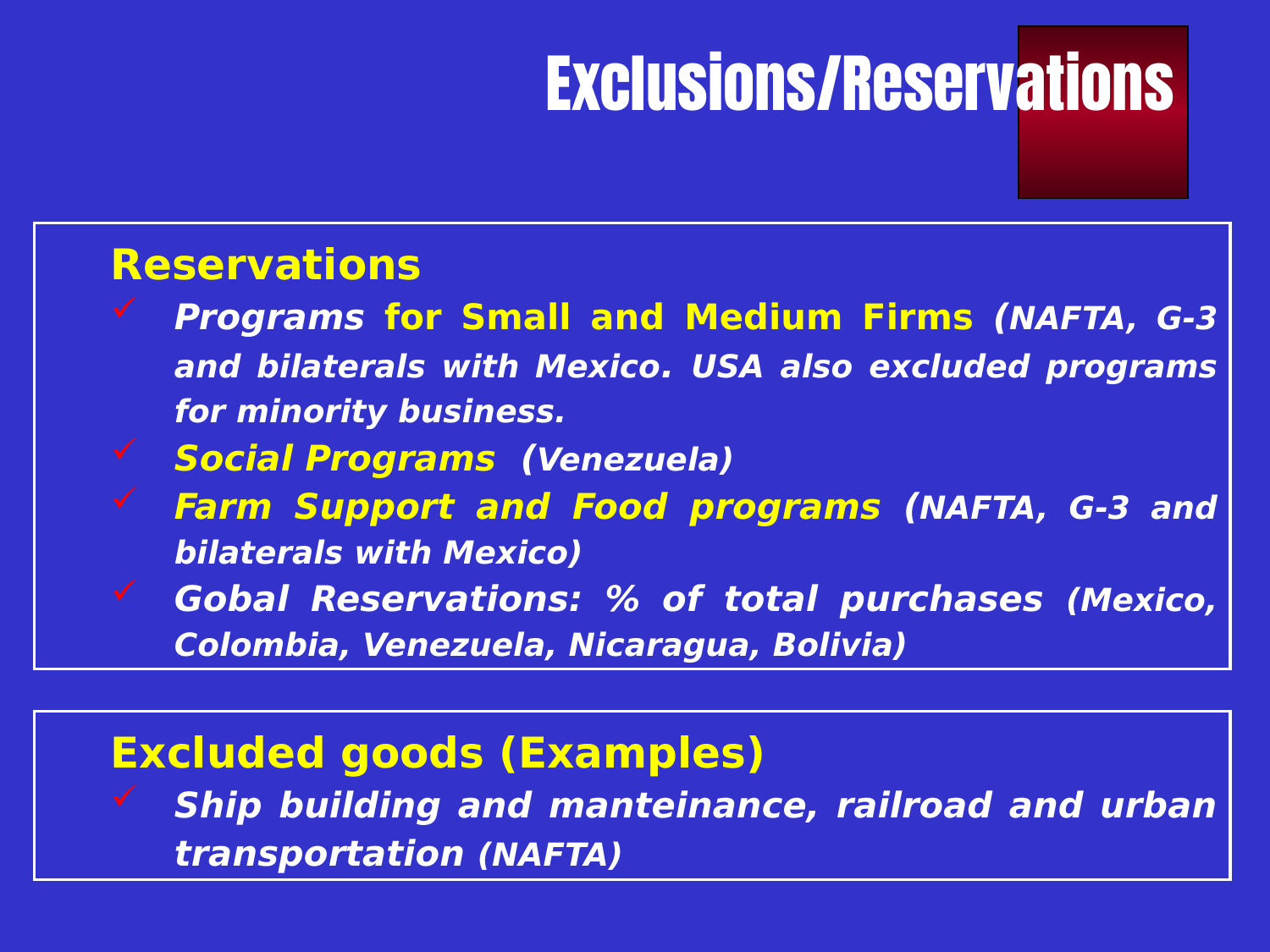

Exclusions/Reservations
Reservations
Programs for Small and Medium Firms (NAFTA, G-3 and bilaterals with Mexico. USA also excluded programs for minority business.
Social Programs  (Venezuela)
Farm Support and Food programs (NAFTA, G-3 and bilaterals with Mexico)
Gobal Reservations: % of total purchases (Mexico, Colombia, Venezuela, Nicaragua, Bolivia)
Excluded goods (Examples)
Ship building and manteinance, railroad and urban transportation (NAFTA)